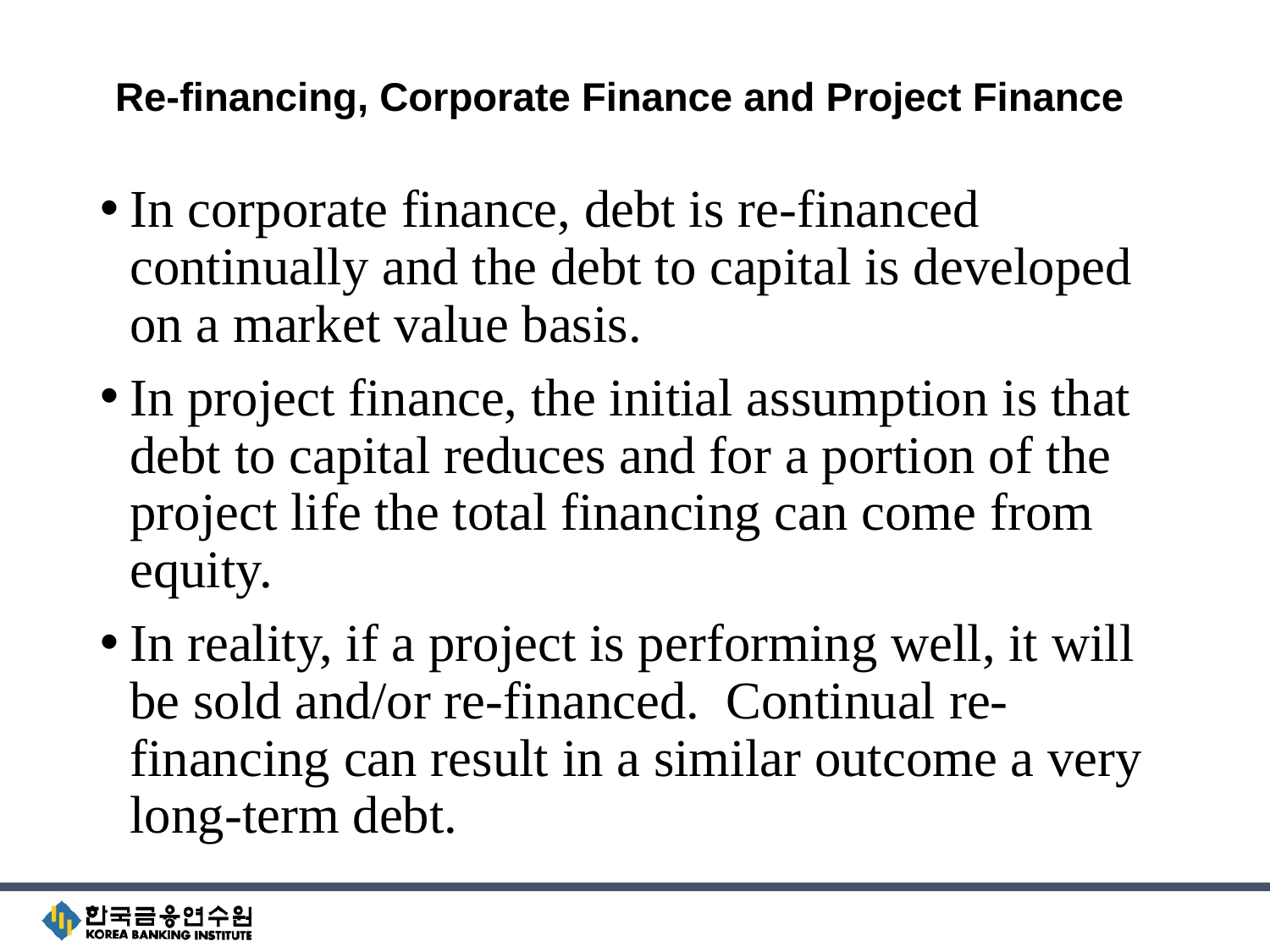

# Re-financing, Corporate Finance and Project Finance
In corporate finance, debt is re-financed continually and the debt to capital is developed on a market value basis.
In project finance, the initial assumption is that debt to capital reduces and for a portion of the project life the total financing can come from equity.
In reality, if a project is performing well, it will be sold and/or re-financed.  Continual re-financing can result in a similar outcome a very long-term debt.